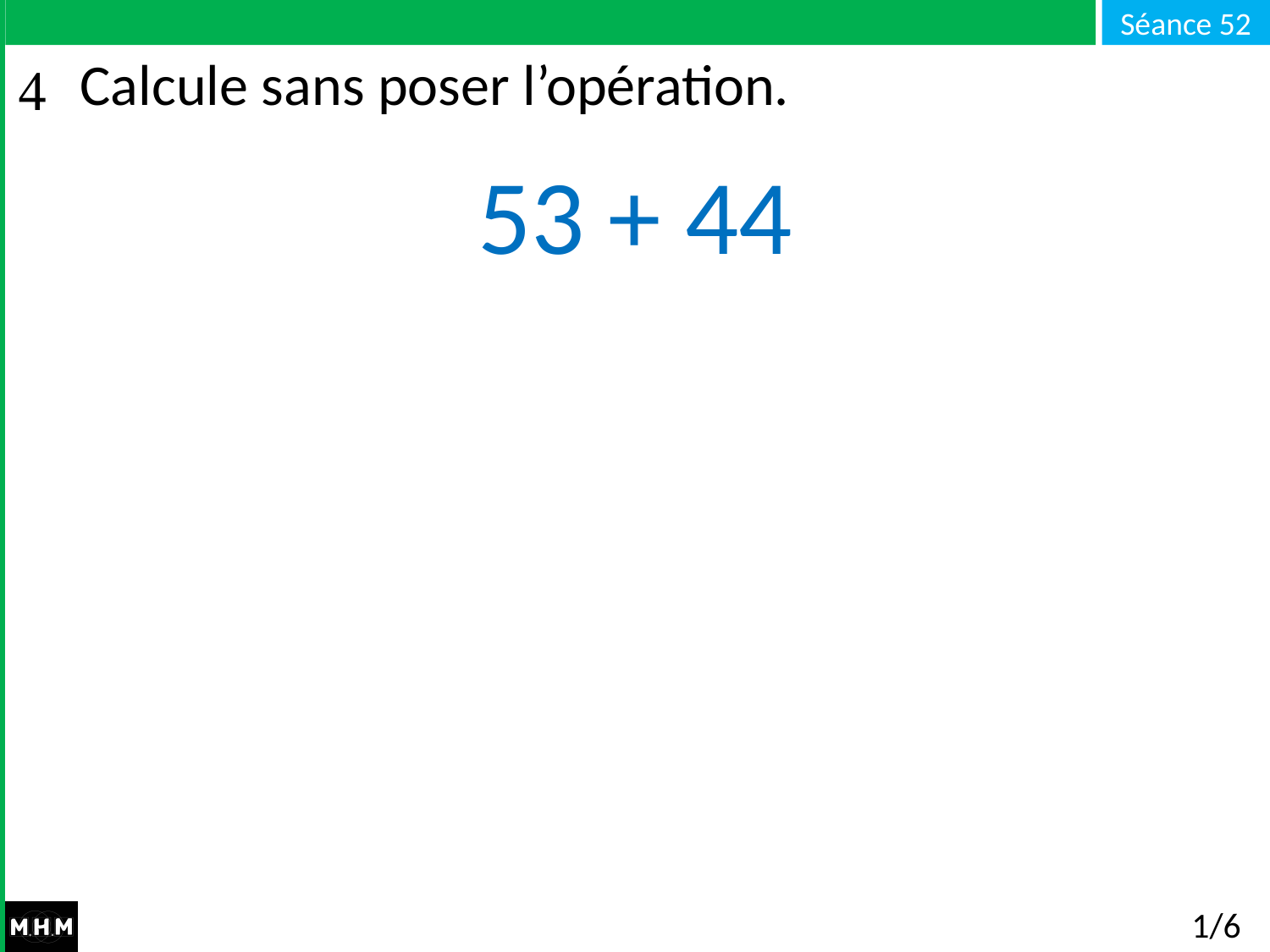

# Calcule sans poser l’opération.
53 + 44
1/6